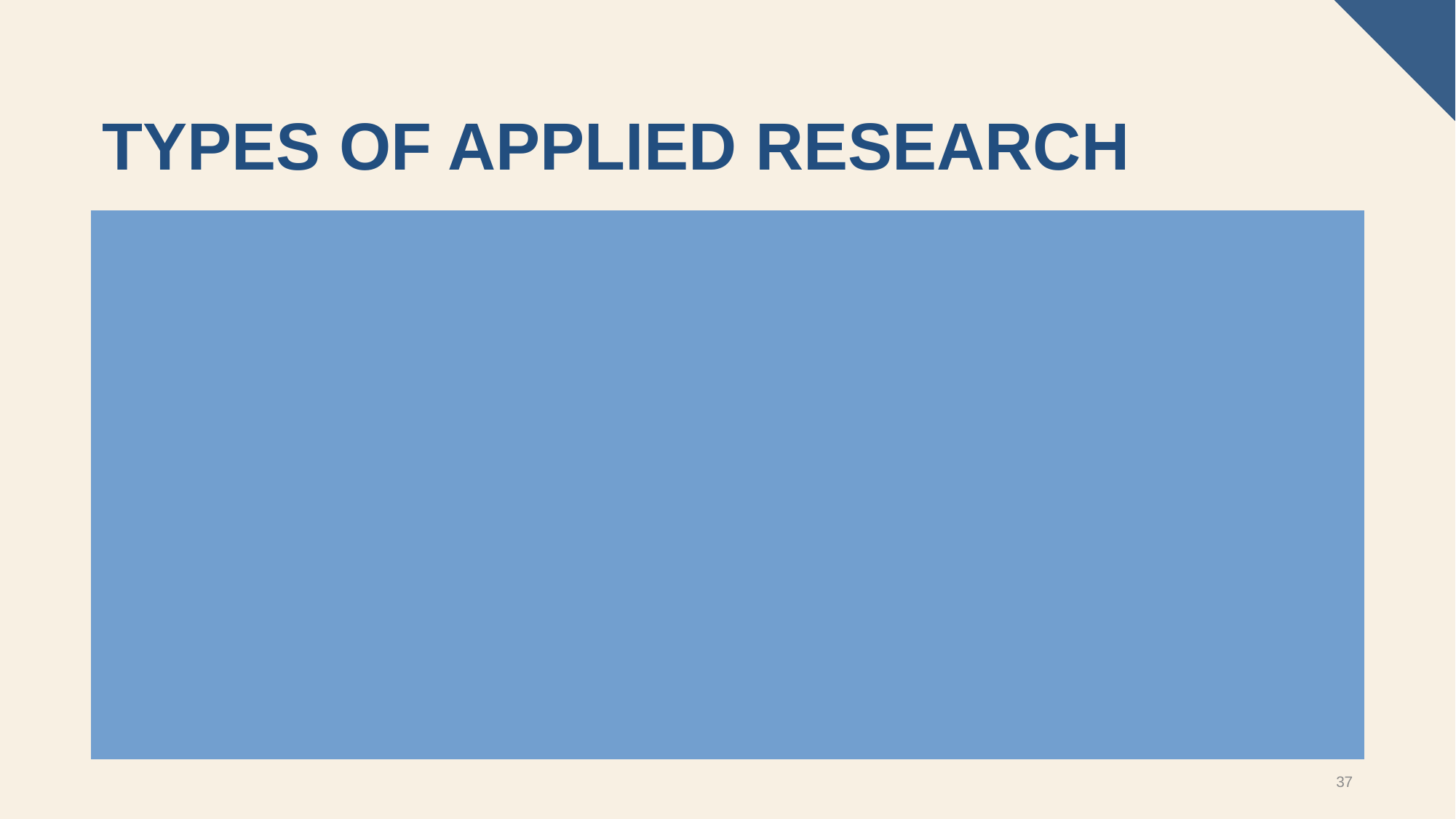

# Types oF APPLIED RESEARCH
Evaluation research
Identifying Evidence-based practices from the research
Determining Effectiveness, Efficiency in a specific context
Research and development (R&D)
Develop/Refine services and products-- Satisfaction
Action research
Find real solutions to problems
37